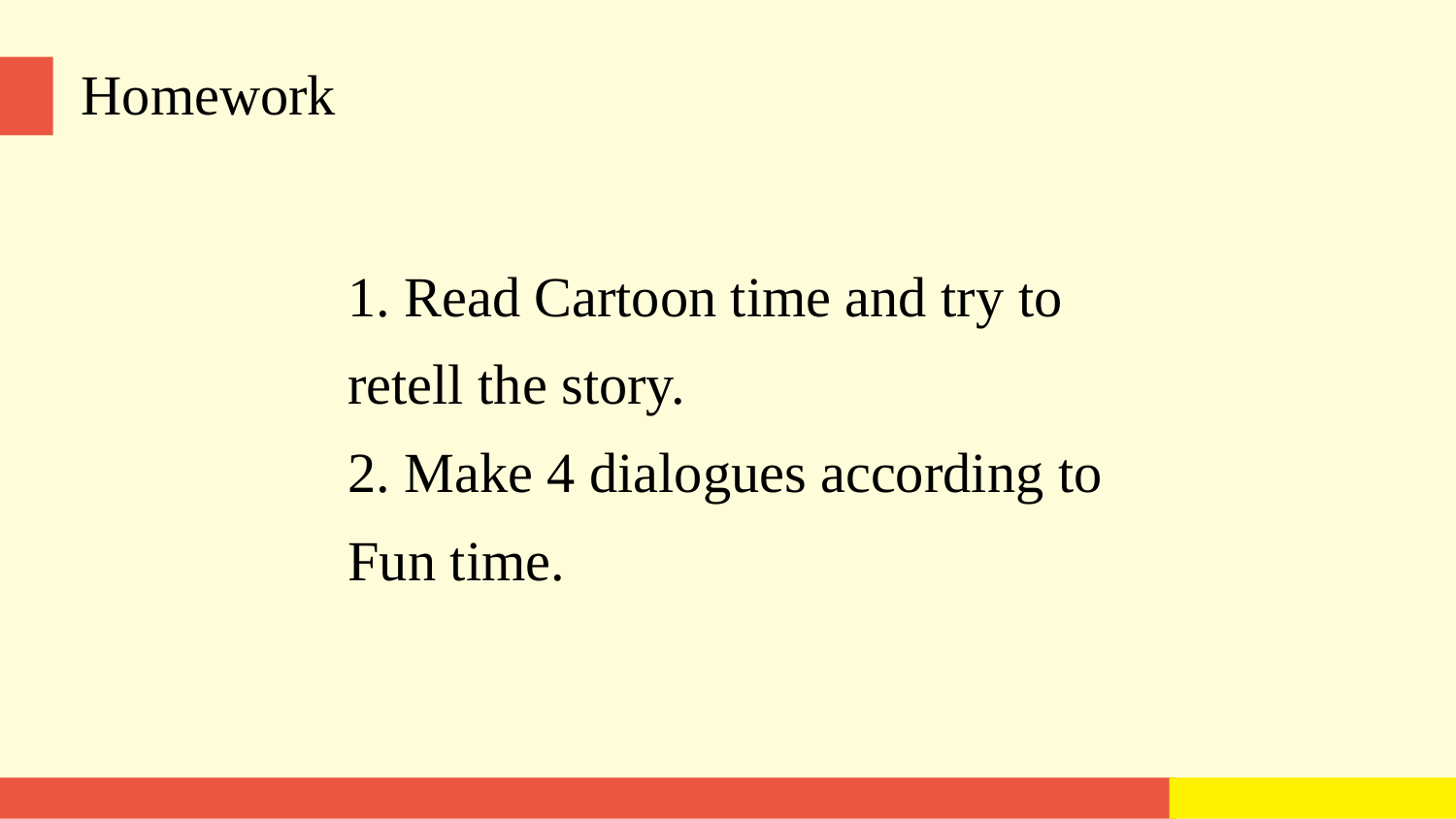

Homework
1. Read Cartoon time and try to retell the story.
2. Make 4 dialogues according to Fun time.